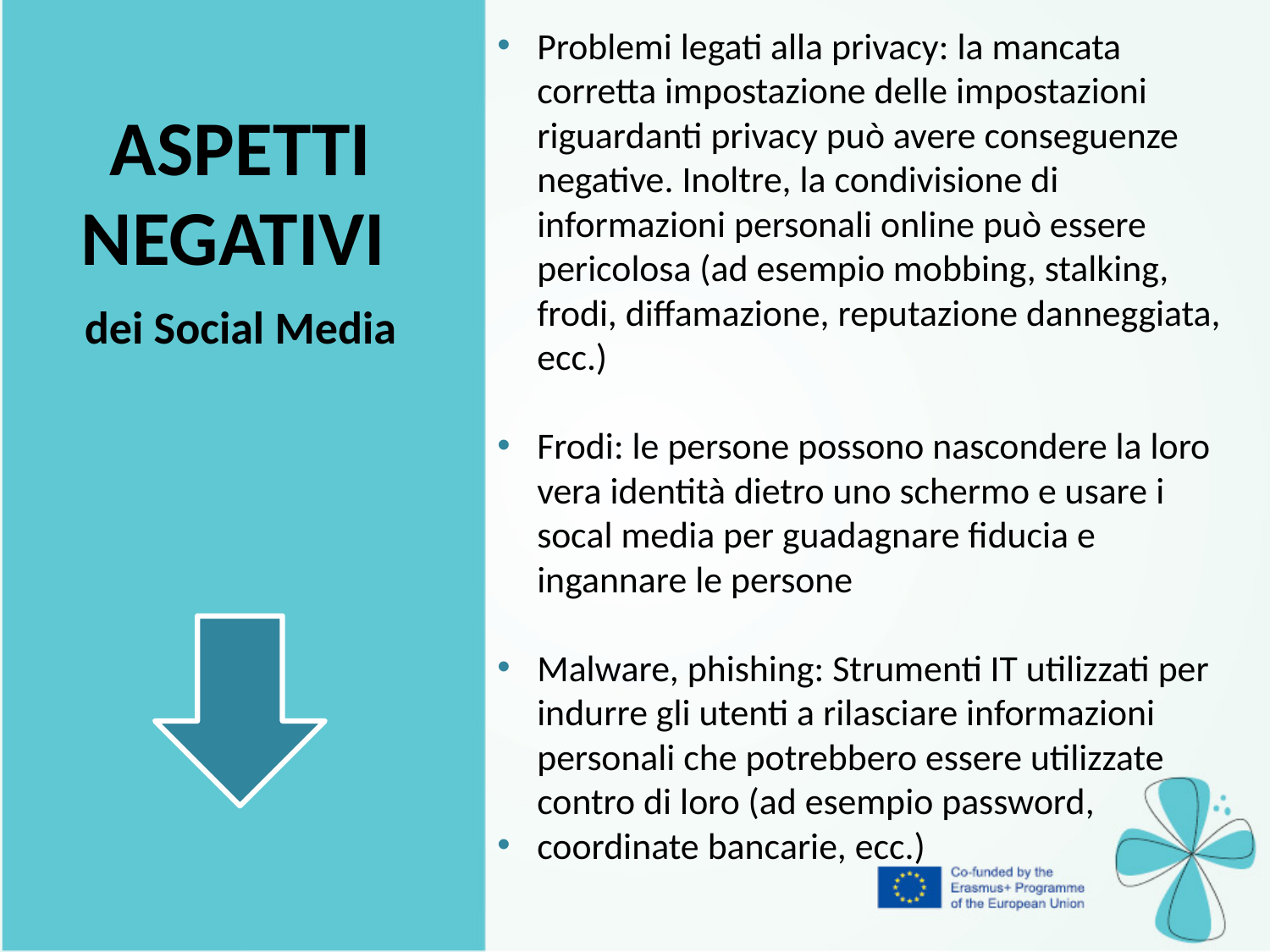

Problemi legati alla privacy: la mancata corretta impostazione delle impostazioni riguardanti privacy può avere conseguenze negative. Inoltre, la condivisione di informazioni personali online può essere pericolosa (ad esempio mobbing, stalking, frodi, diffamazione, reputazione danneggiata, ecc.)

Frodi: le persone possono nascondere la loro vera identità dietro uno schermo e usare i socal media per guadagnare fiducia e ingannare le persone

Malware, phishing: Strumenti IT utilizzati per indurre gli utenti a rilasciare informazioni personali che potrebbero essere utilizzate contro di loro (ad esempio password,
coordinate bancarie, ecc.)
| ASPETTI NEGATIVI dei Social Media |
| --- |